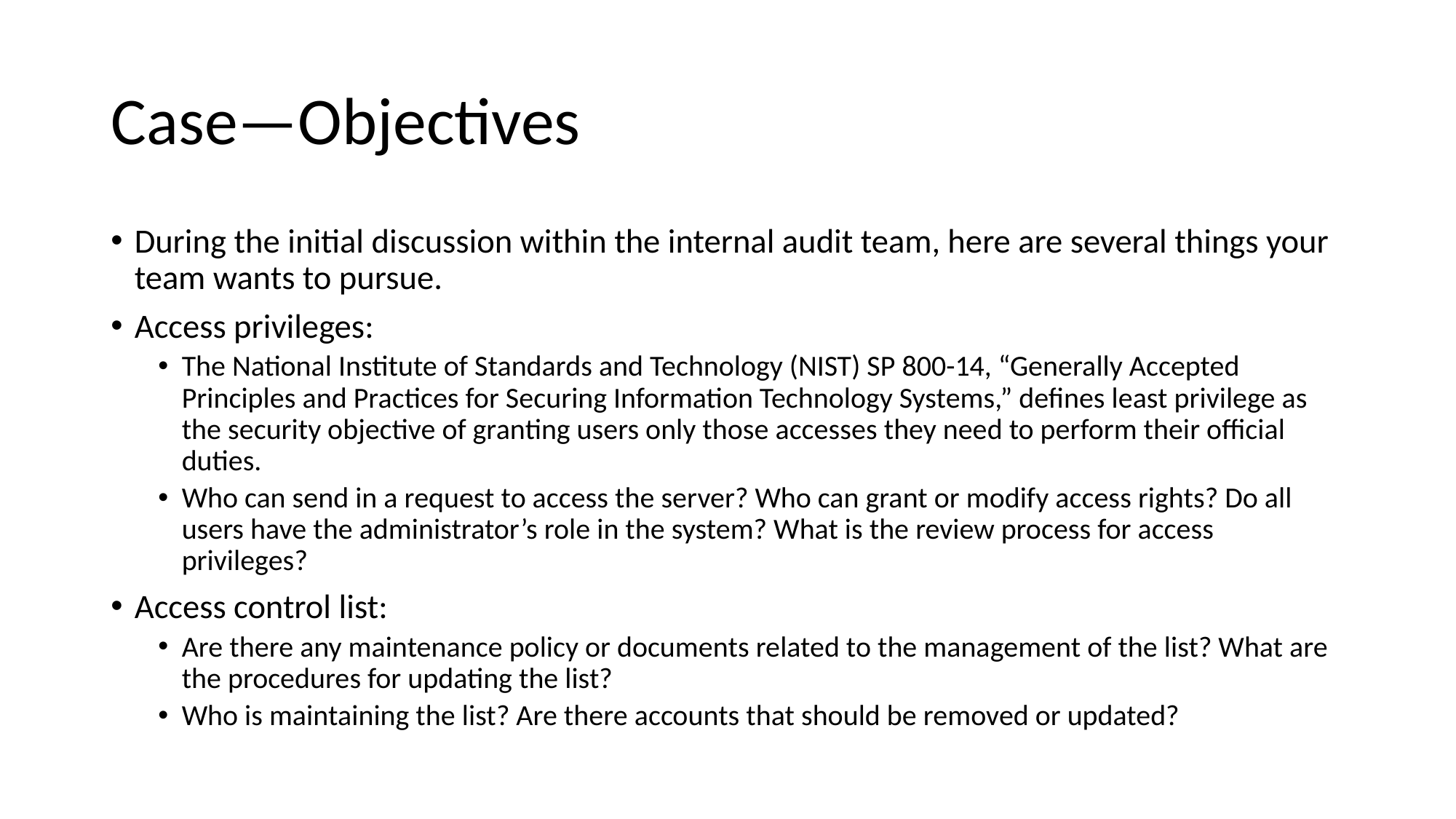

# Case—Objectives
During the initial discussion within the internal audit team, here are several things your team wants to pursue.
Access privileges:
The National Institute of Standards and Technology (NIST) SP 800-14, “Generally Accepted Principles and Practices for Securing Information Technology Systems,” defines least privilege as the security objective of granting users only those accesses they need to perform their official duties.
Who can send in a request to access the server? Who can grant or modify access rights? Do all users have the administrator’s role in the system? What is the review process for access privileges?
Access control list:
Are there any maintenance policy or documents related to the management of the list? What are the procedures for updating the list?
Who is maintaining the list? Are there accounts that should be removed or updated?